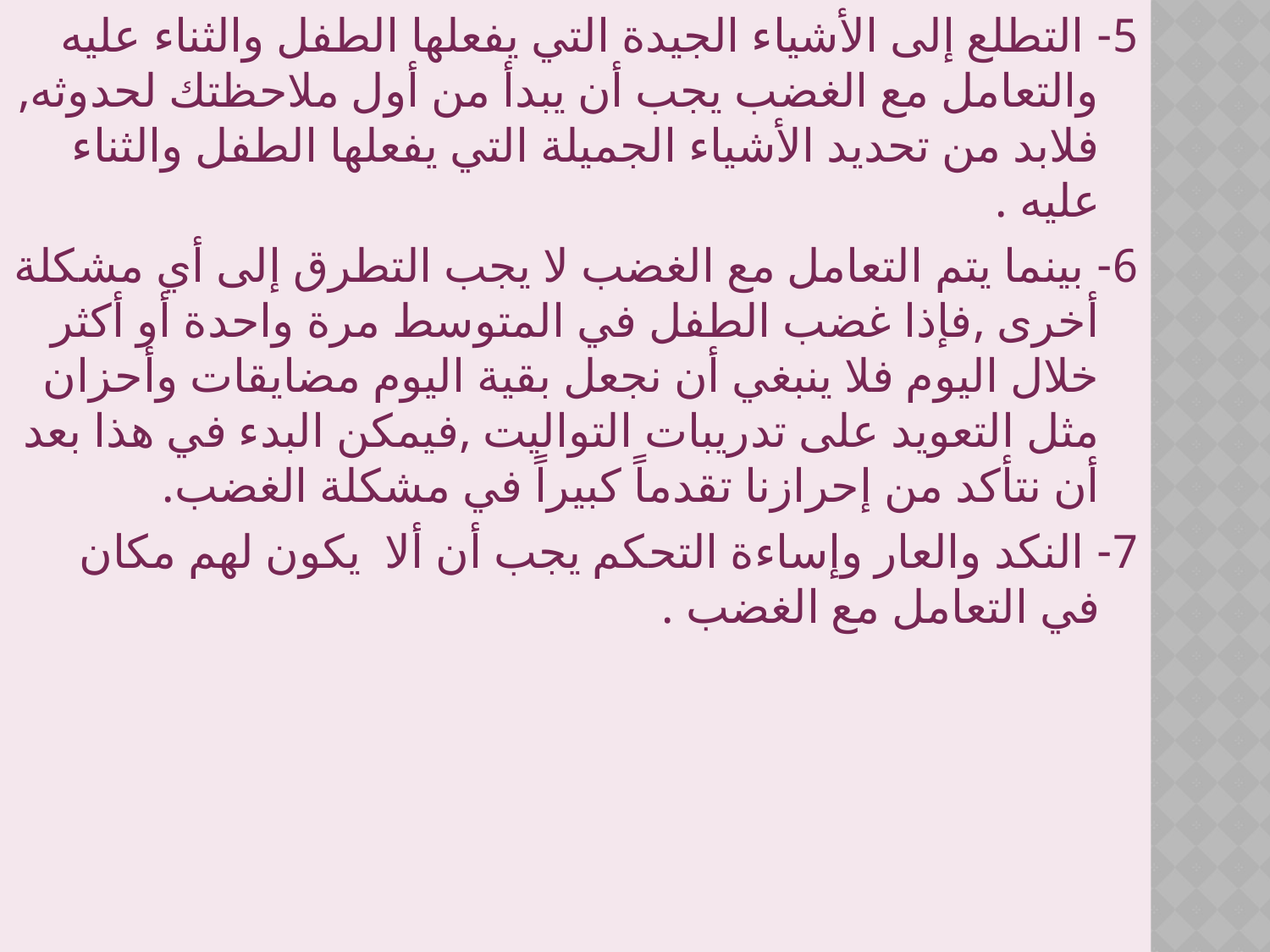

5- التطلع إلى الأشياء الجيدة التي يفعلها الطفل والثناء عليه والتعامل مع الغضب يجب أن يبدأ من أول ملاحظتك لحدوثه, فلابد من تحديد الأشياء الجميلة التي يفعلها الطفل والثناء عليه .
6- بينما يتم التعامل مع الغضب لا يجب التطرق إلى أي مشكلة أخرى ,فإذا غضب الطفل في المتوسط مرة واحدة أو أكثر خلال اليوم فلا ينبغي أن نجعل بقية اليوم مضايقات وأحزان مثل التعويد على تدريبات التواليت ,فيمكن البدء في هذا بعد أن نتأكد من إحرازنا تقدماً كبيراً في مشكلة الغضب.
7- النكد والعار وإساءة التحكم يجب أن ألا  يكون لهم مكان في التعامل مع الغضب .